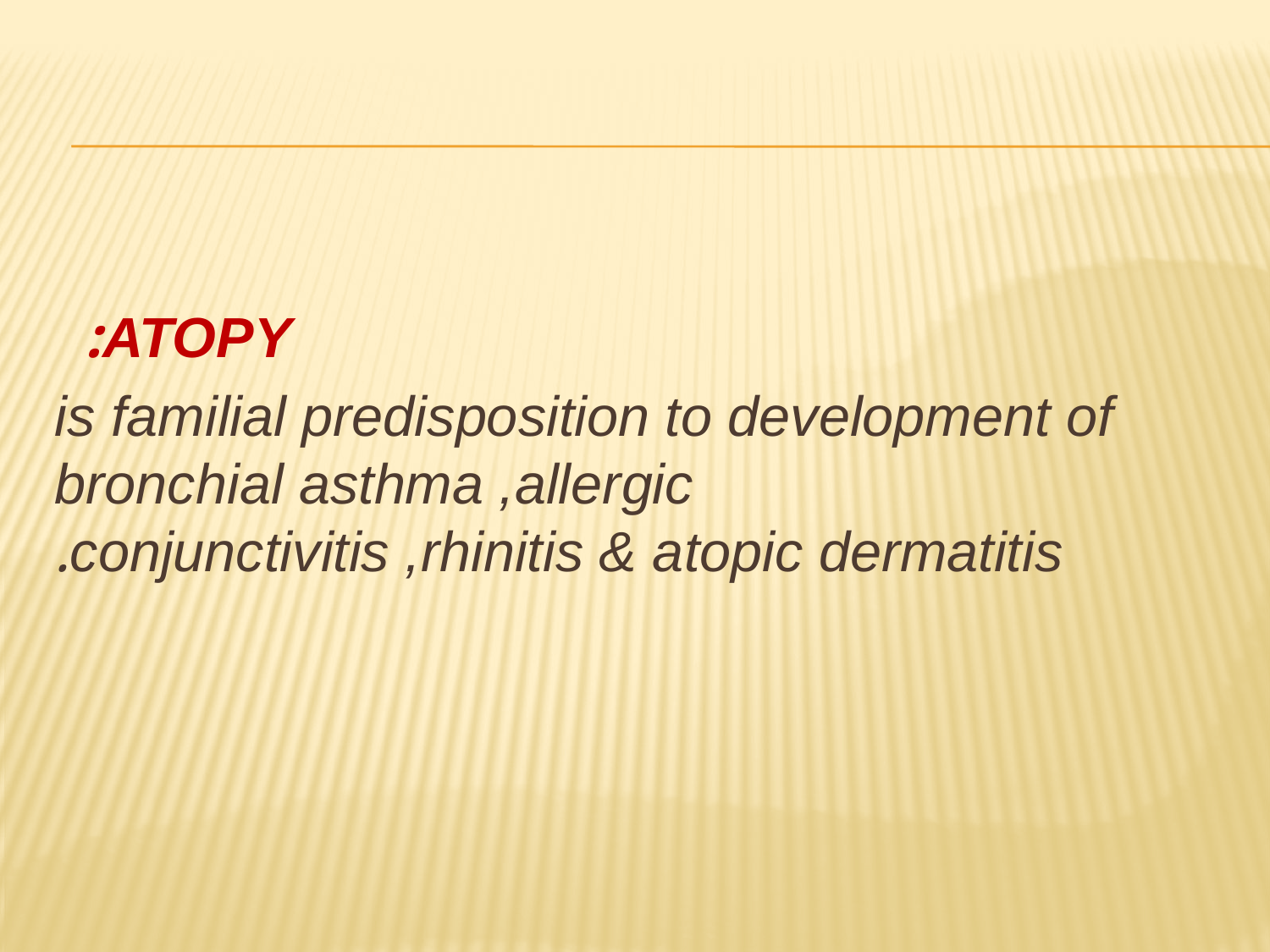

#

ATOPY:
is familial predisposition to development of bronchial asthma ,allergic conjunctivitis ,rhinitis & atopic dermatitis.